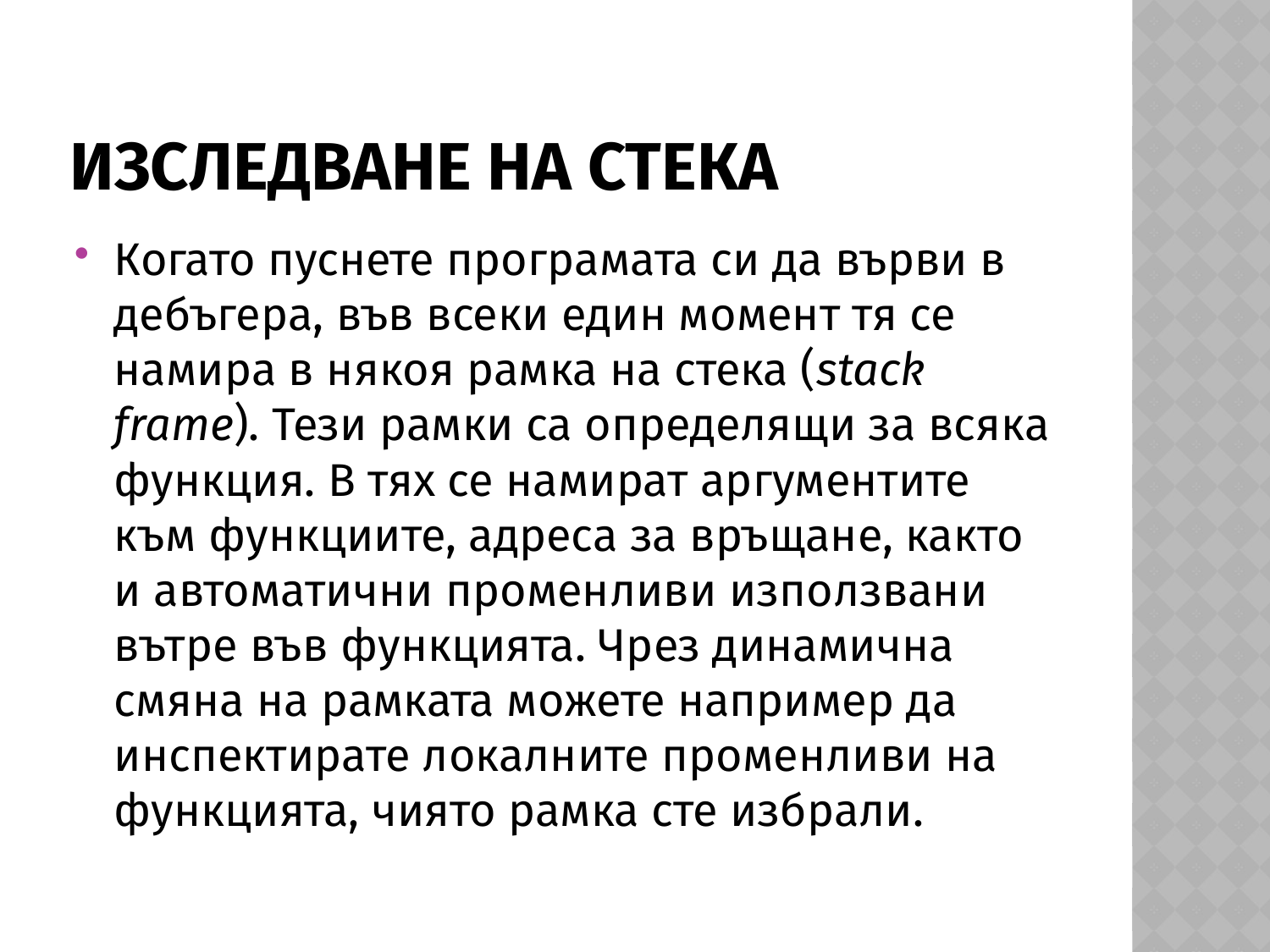

# Изследване на стека
Когато пуснете програмата си да върви в дебъгера, във всеки един момент тя се намира в някоя рамка на стека (stack frame). Тези рамки са определящи за всяка функция. В тях се намират аргументите към функциите, адреса за връщане, както и автоматични променливи използвани вътре във функцията. Чрез динамична смяна на рамката можете например да инспектирате локалните променливи на функцията, чиято рамка сте избрали.